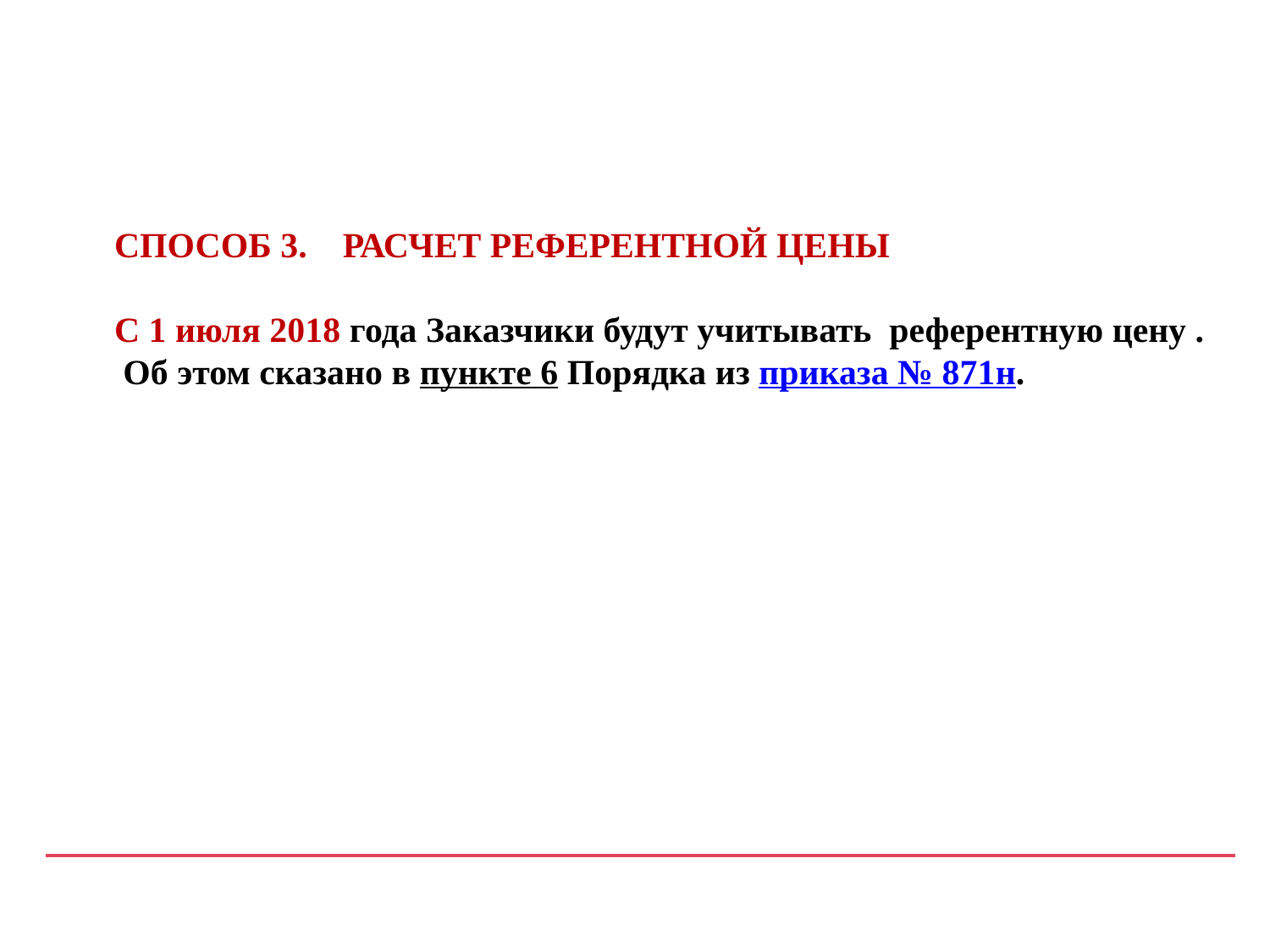

# СПОСОБ 3.    РАСЧЕТ РЕФЕРЕНТНОЙ ЦЕНЫ С 1 июля 2018 года Заказчики будут учитывать  референтную цену . Об этом сказано в пункте 6 Порядка из приказа № 871н.